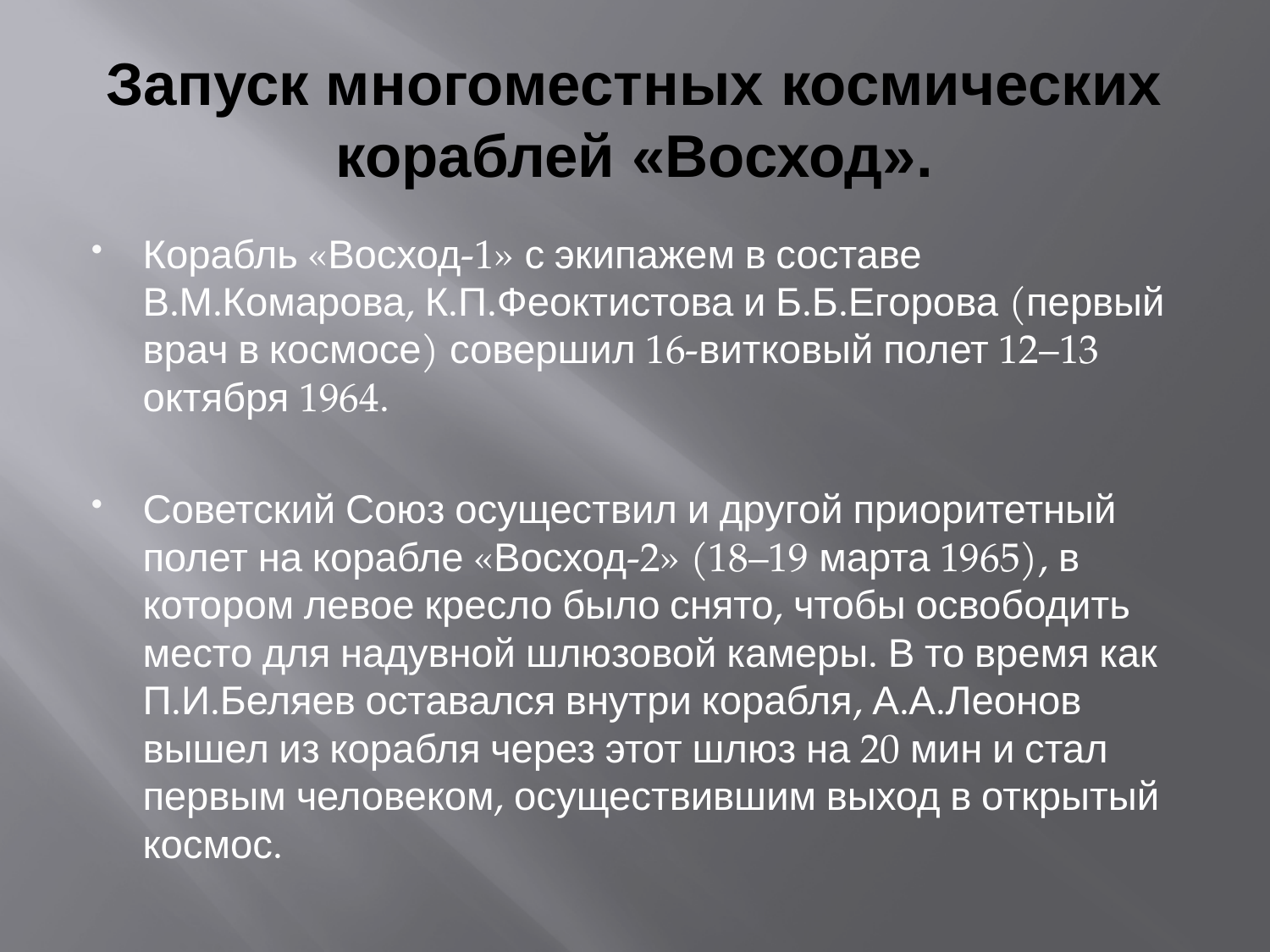

# Запуск многоместных космических кораблей «Восход».
Корабль «Восход-1» с экипажем в составе В.М.Комарова, К.П.Феоктистова и Б.Б.Егорова (первый врач в космосе) совершил 16-витковый полет 12–13 октября 1964.

Советский Союз осуществил и другой приоритетный полет на корабле «Восход-2» (18–19 марта 1965), в котором левое кресло было снято, чтобы освободить место для надувной шлюзовой камеры. В то время как П.И.Беляев оставался внутри корабля, А.А.Леонов вышел из корабля через этот шлюз на 20 мин и стал первым человеком, осуществившим выход в открытый космос.